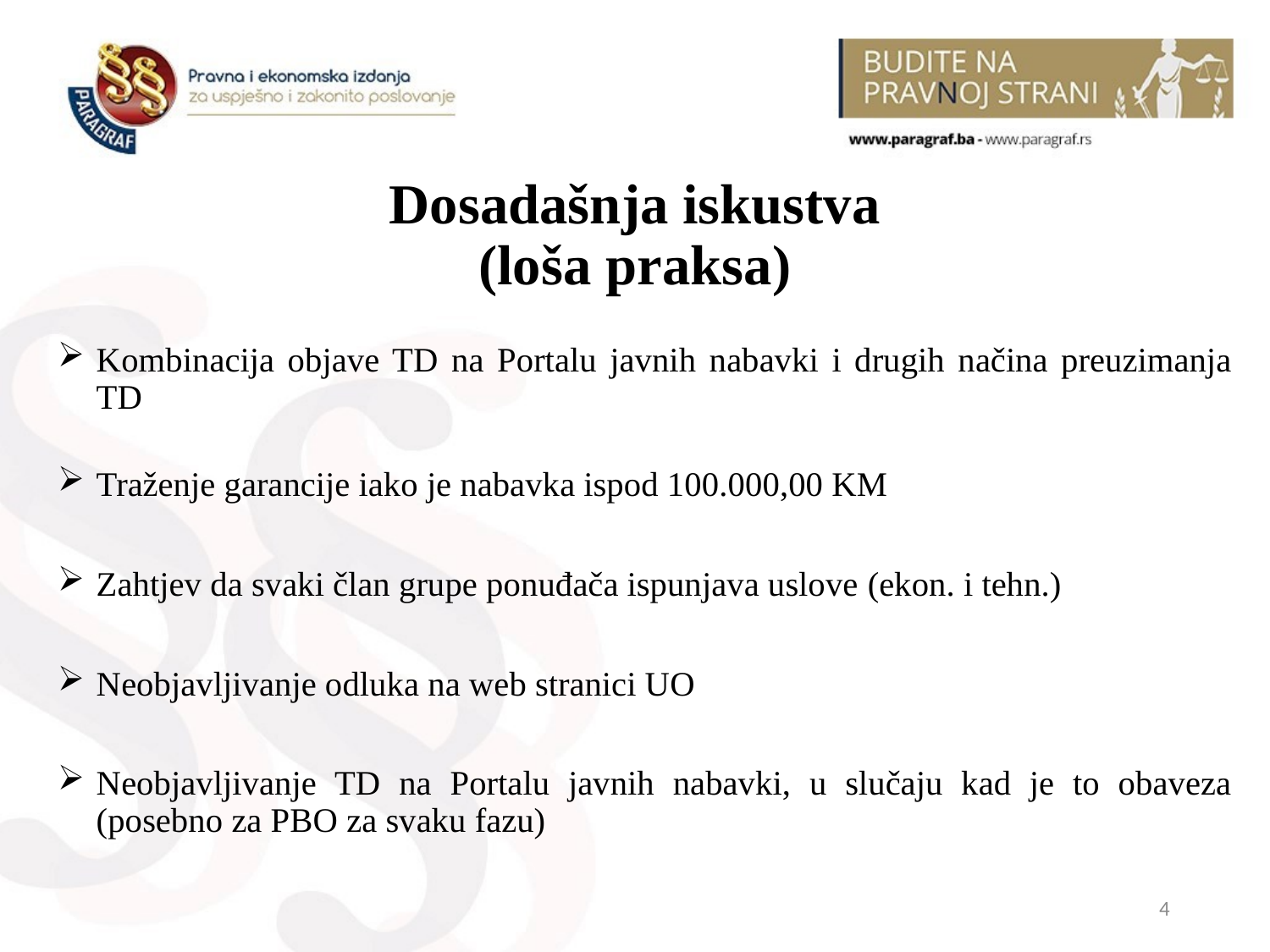

# Dosadašnja iskustva (loša praksa)
Kombinacija objave TD na Portalu javnih nabavki i drugih načina preuzimanja TD

Traženje garancije iako je nabavka ispod 100.000,00 KM

Zahtjev da svaki član grupe ponuđača ispunjava uslove (ekon. i tehn.)

Neobjavljivanje odluka na web stranici UO

Neobjavljivanje TD na Portalu javnih nabavki, u slučaju kad je to obaveza (posebno za PBO za svaku fazu)

4